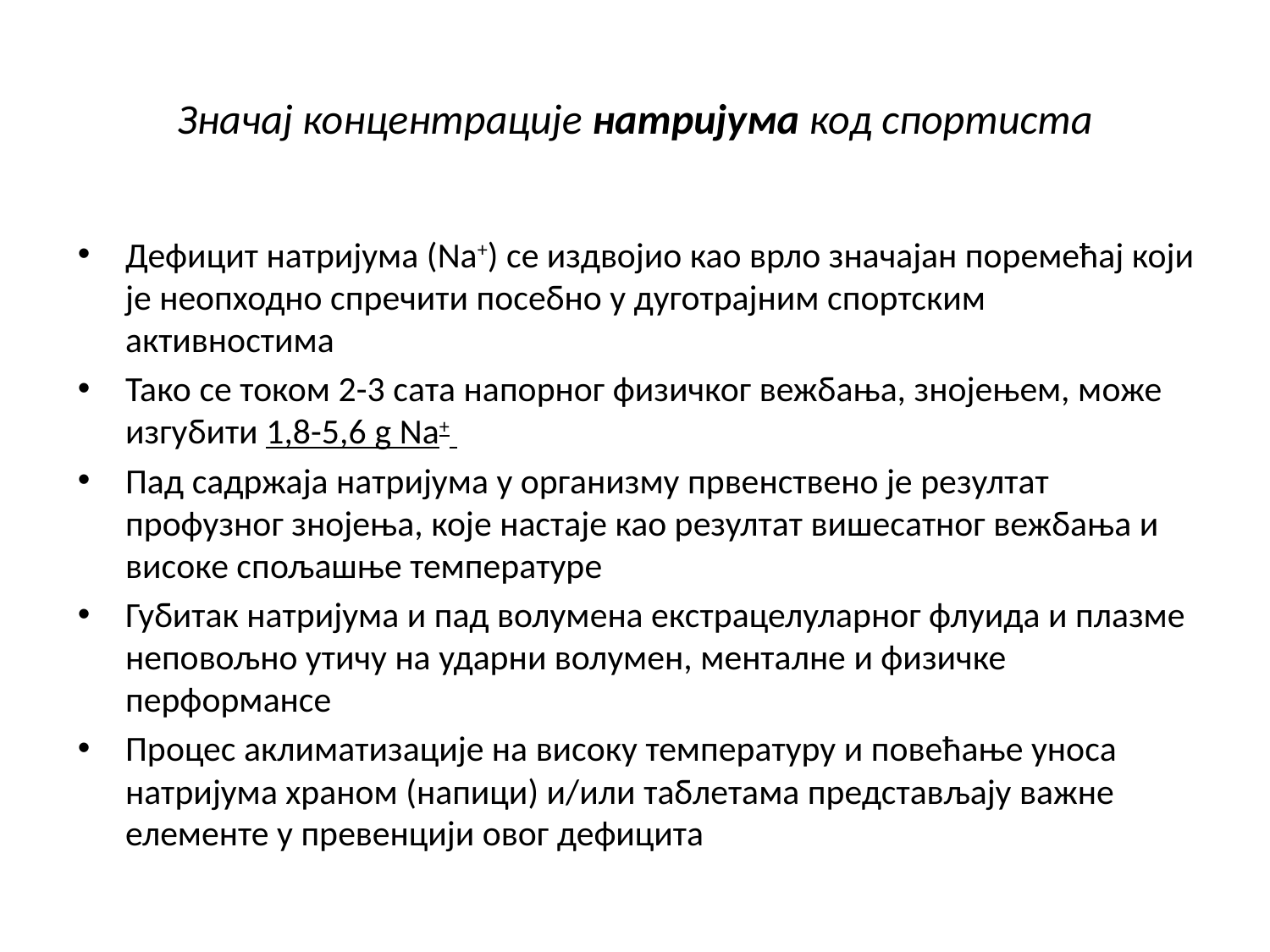

# Значај концентрације натријума код спортиста
Дефицит натријума (Na+) се издвојио као врло значајан поремећај који је неопходно спречити посебно у дуготрајним спортским активностима
Тако се током 2-3 сата напорног физичког вежбања, знојењем, може изгубити 1,8-5,6 g Na+
Пад садржаја натријума у организму првенствено је резултат профузног знојења, које настаје као резултат вишесатног вежбања и високе спољашње температуре
Губитак натријума и пад волумена екстрацелуларног флуида и плазме неповољно утичу на ударни волумен, менталне и физичке перформансе
Процес аклиматизације на високу температуру и повећање уноса натријума храном (напици) и/или таблетама представљају важне елементе у превенцији овог дефицита